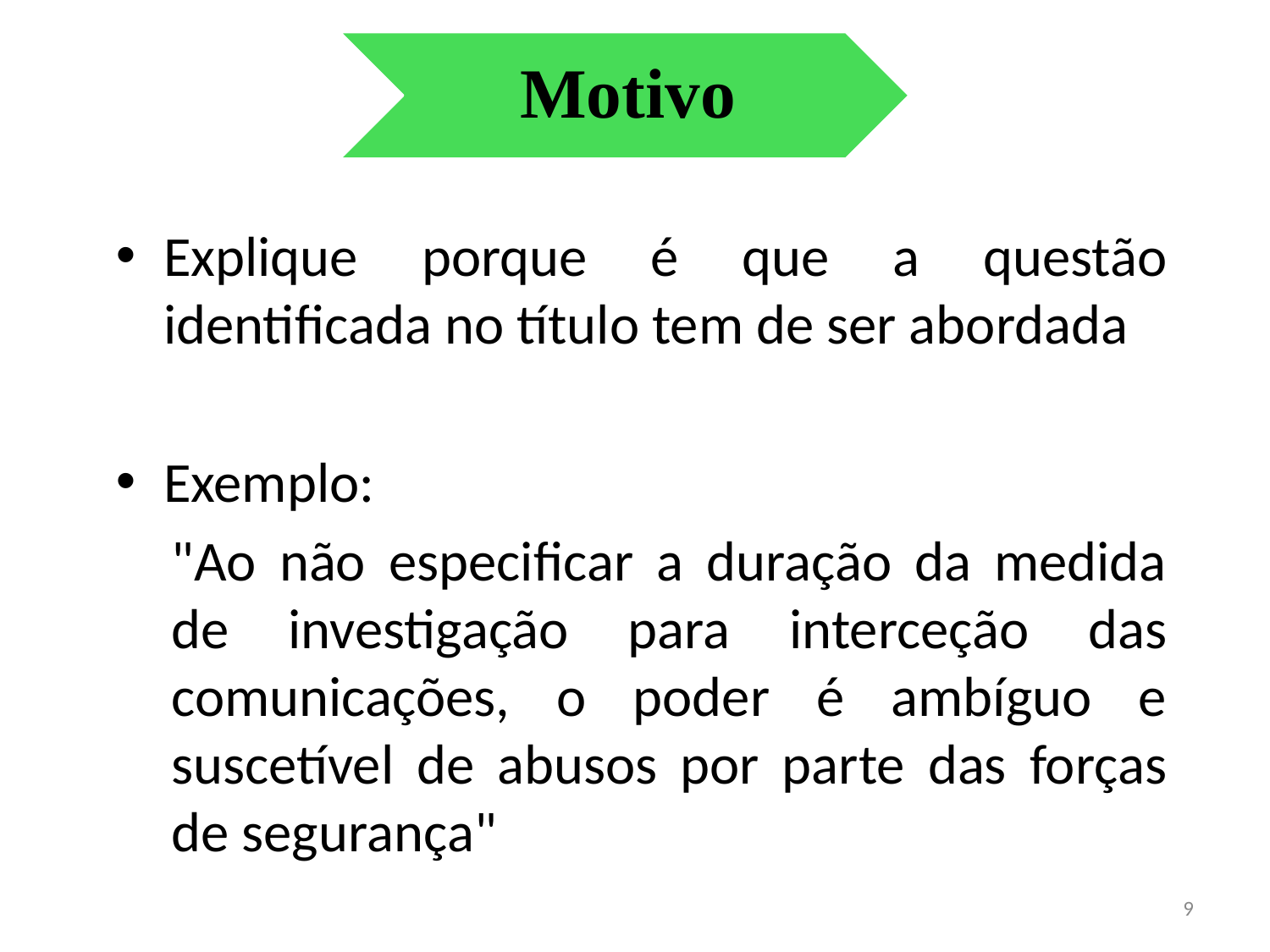

Motivo
Explique porque é que a questão identificada no título tem de ser abordada

Exemplo:
"Ao não especificar a duração da medida de investigação para interceção das comunicações, o poder é ambíguo e suscetível de abusos por parte das forças de segurança"
9